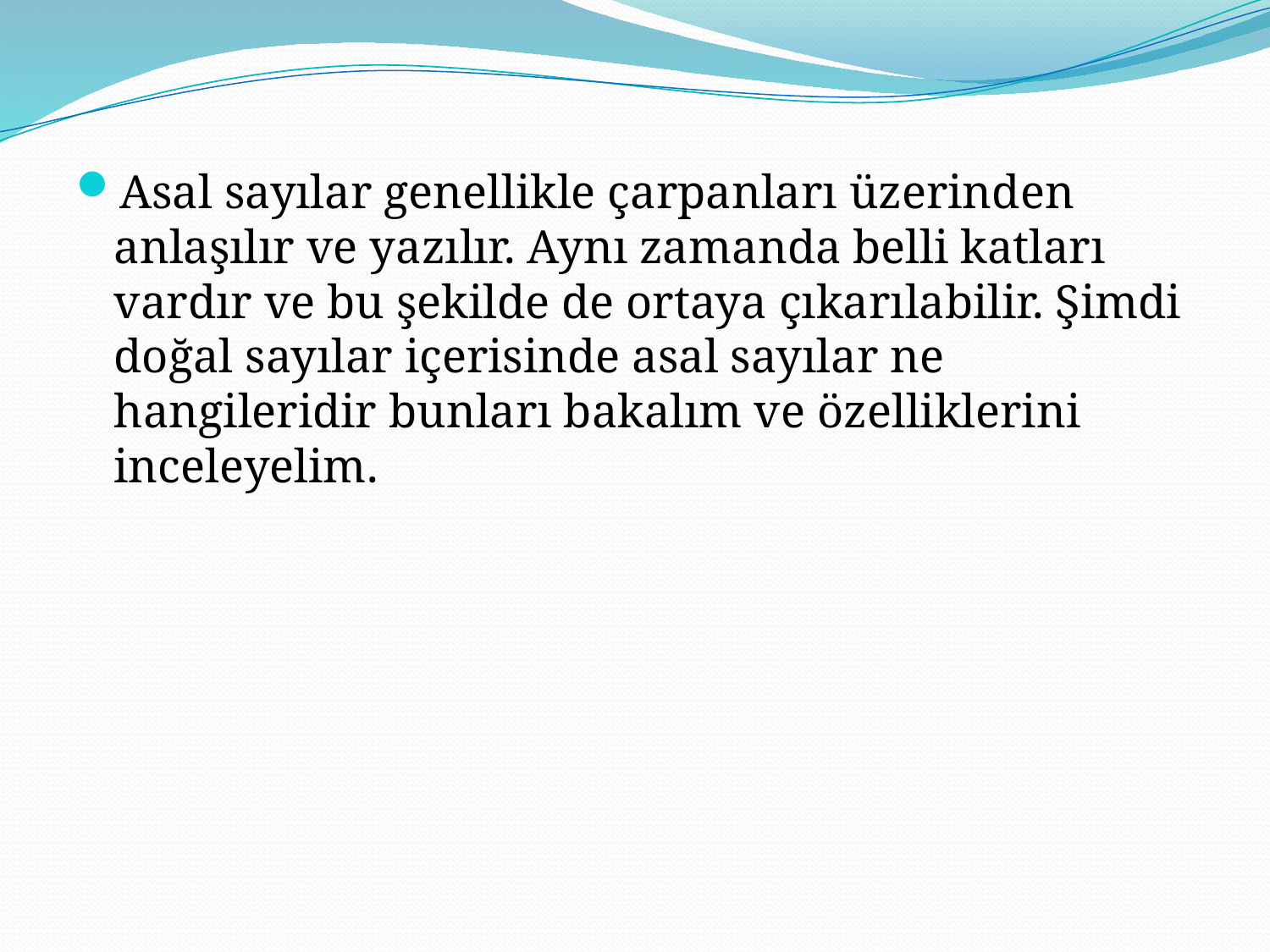

Asal sayılar genellikle çarpanları üzerinden anlaşılır ve yazılır. Aynı zamanda belli katları vardır ve bu şekilde de ortaya çıkarılabilir. Şimdi doğal sayılar içerisinde asal sayılar ne hangileridir bunları bakalım ve özelliklerini inceleyelim.